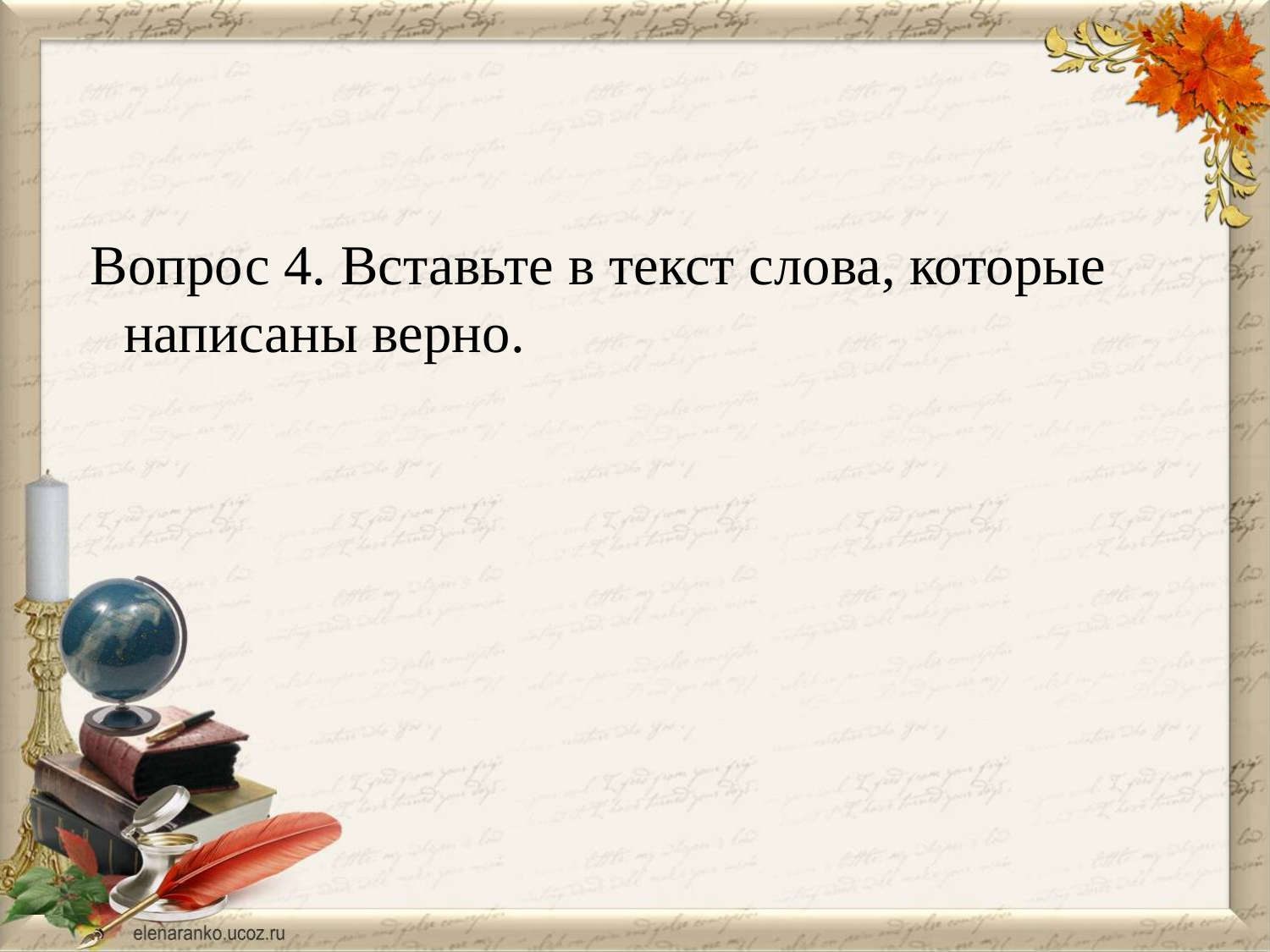

#
 Вопрос 4. Вставьте в текст слова, которые написаны верно.